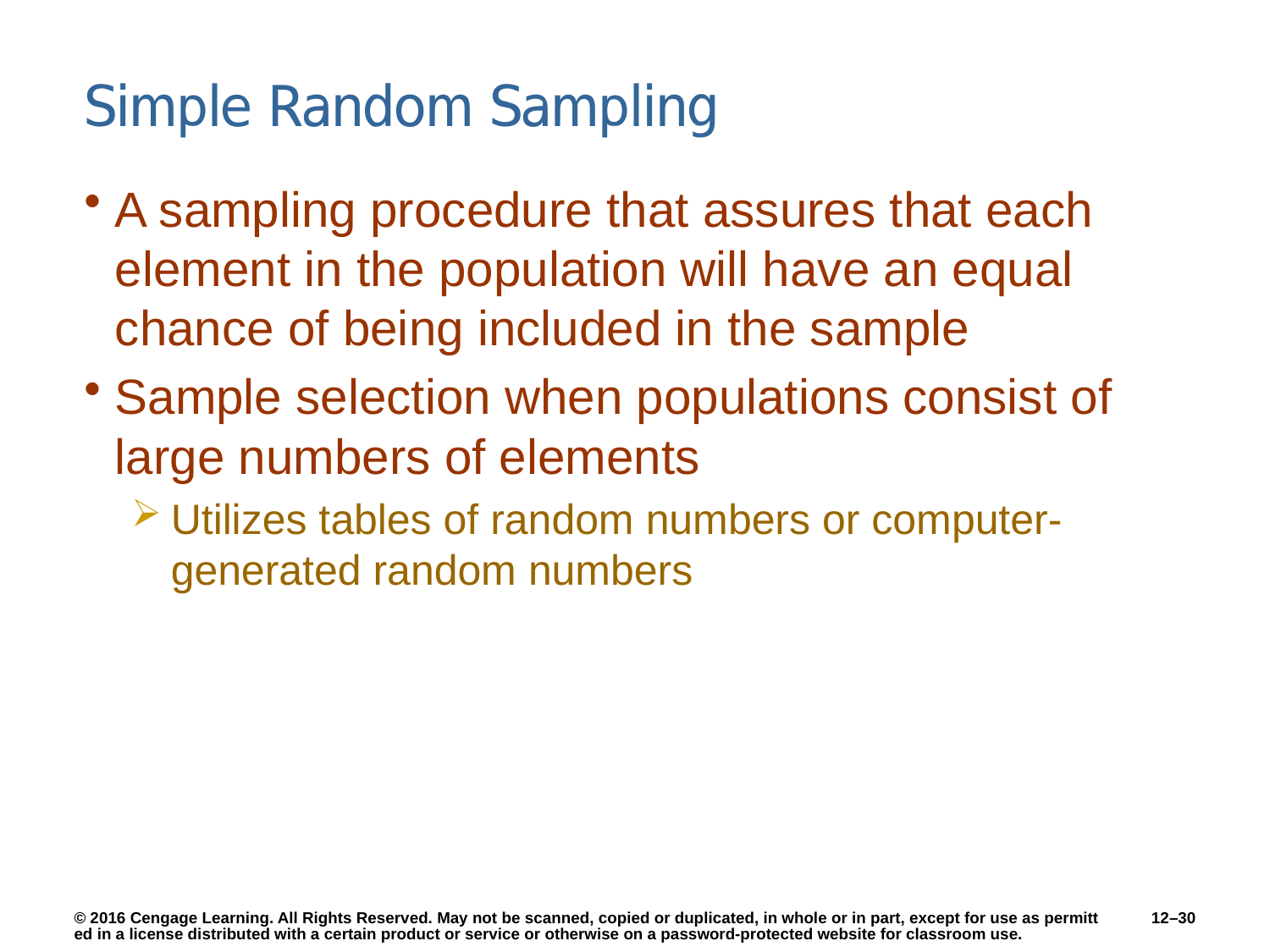

# Simple Random Sampling
A sampling procedure that assures that each element in the population will have an equal chance of being included in the sample
Sample selection when populations consist of large numbers of elements
Utilizes tables of random numbers or computer-generated random numbers
12–30
© 2016 Cengage Learning. All Rights Reserved. May not be scanned, copied or duplicated, in whole or in part, except for use as permitted in a license distributed with a certain product or service or otherwise on a password-protected website for classroom use.